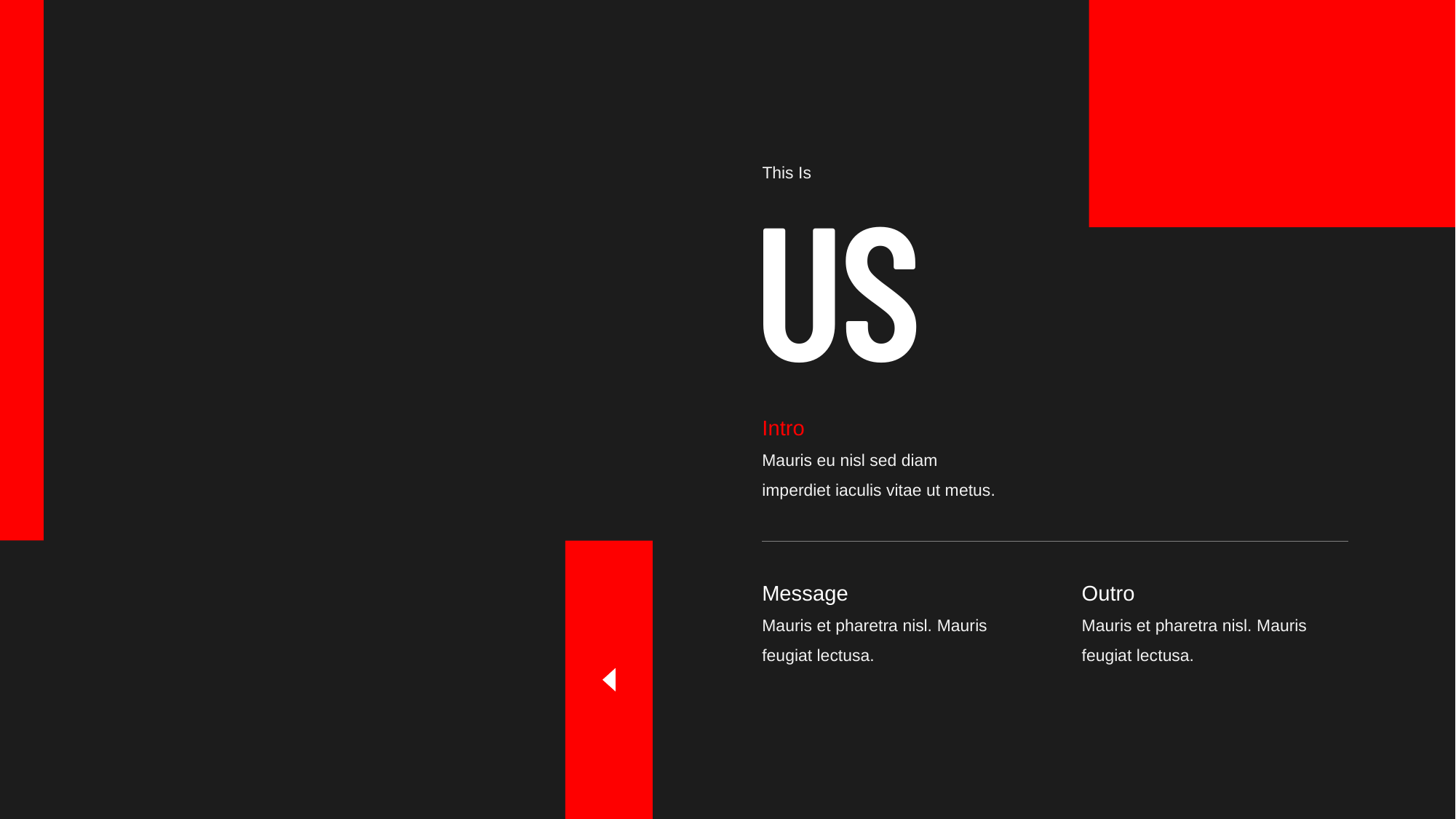

This Is
US
Intro
Mauris eu nisl sed diam
imperdiet iaculis vitae ut metus.

Message
Mauris et pharetra nisl. Mauris feugiat lectusa.
Outro
Mauris et pharetra nisl. Mauris feugiat lectusa.